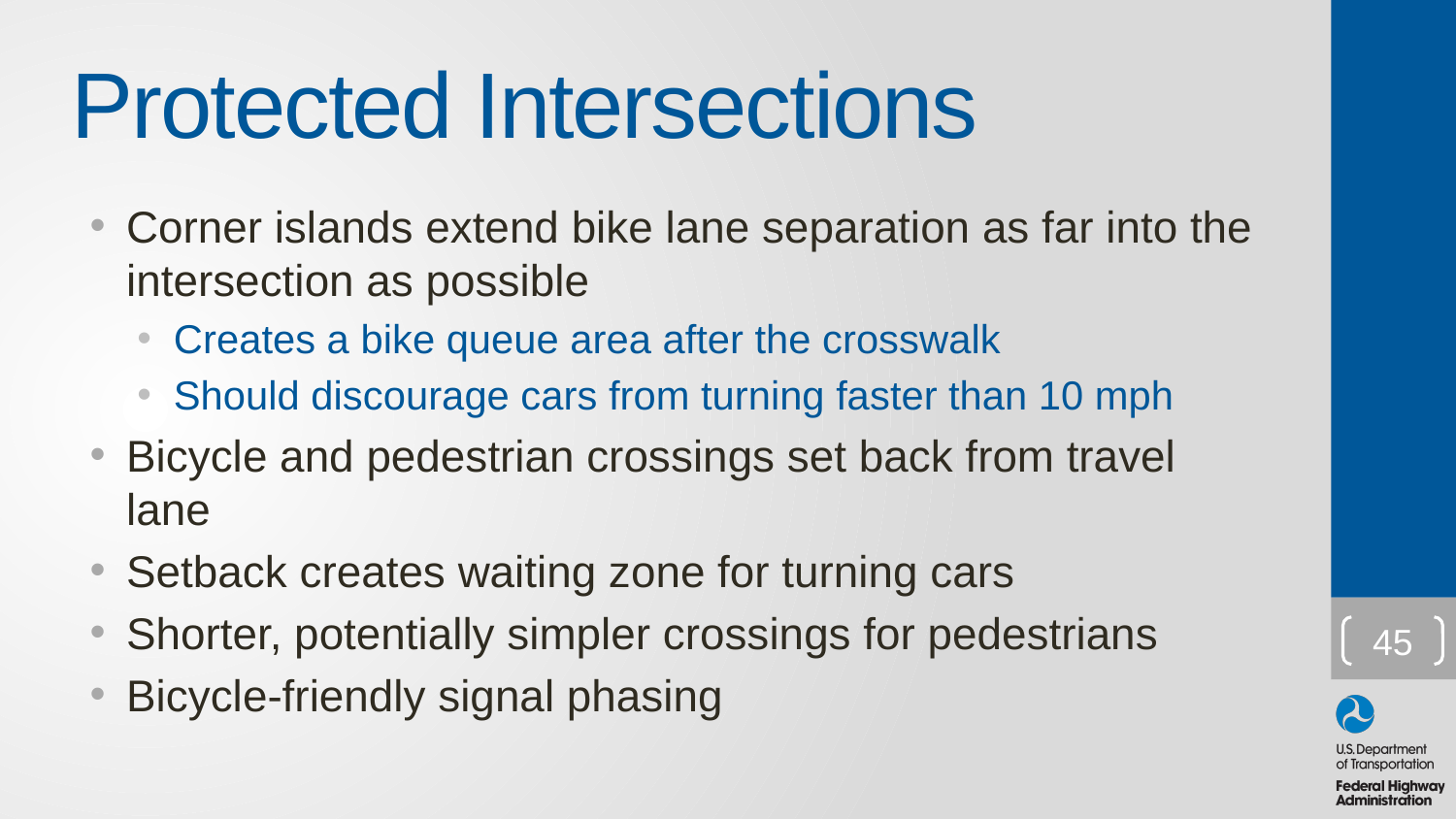

# Protected Intersections
Corner islands extend bike lane separation as far into the intersection as possible
Creates a bike queue area after the crosswalk
Should discourage cars from turning faster than 10 mph
Bicycle and pedestrian crossings set back from travel lane
Setback creates waiting zone for turning cars
Shorter, potentially simpler crossings for pedestrians
Bicycle-friendly signal phasing

45